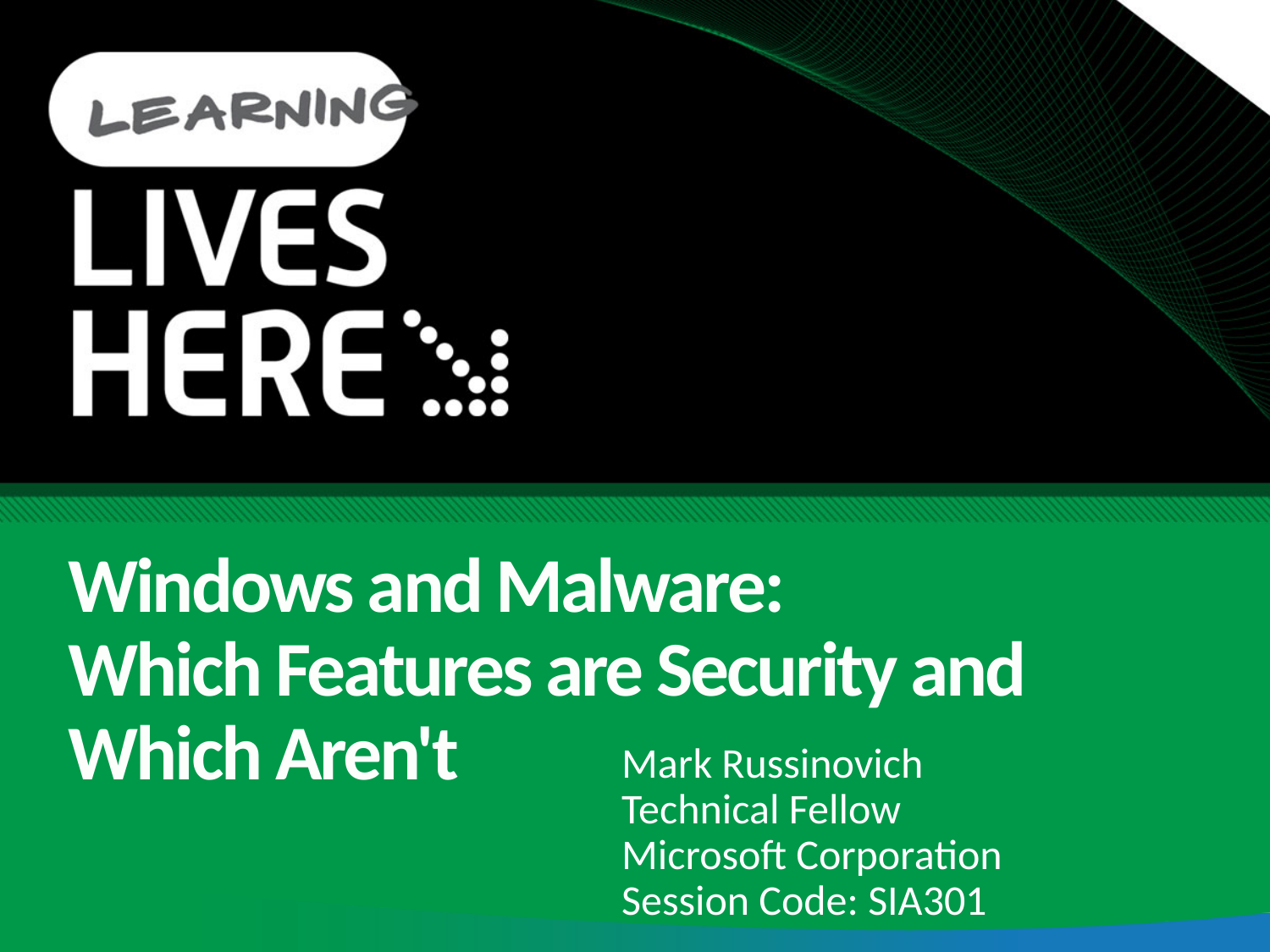

# Windows and Malware: Which Features are Security and Which Aren't

Mark Russinovich
Technical Fellow
Microsoft Corporation
Session Code: SIA301